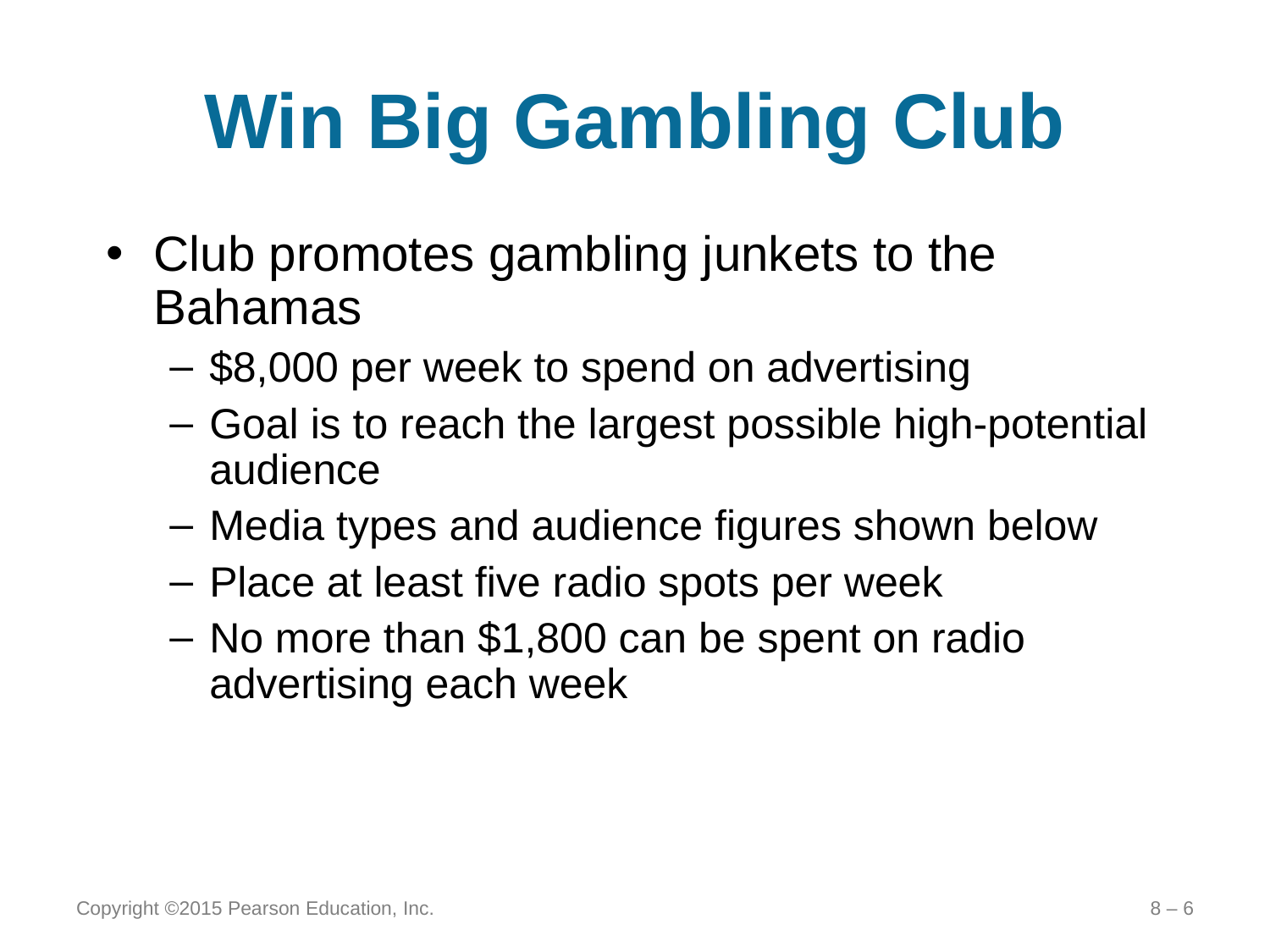

# Win Big Gambling Club
Club promotes gambling junkets to the Bahamas
$8,000 per week to spend on advertising
Goal is to reach the largest possible high-potential audience
Media types and audience figures shown below
Place at least five radio spots per week
No more than $1,800 can be spent on radio advertising each week
Copyright ©2015 Pearson Education, Inc.
8 – 6